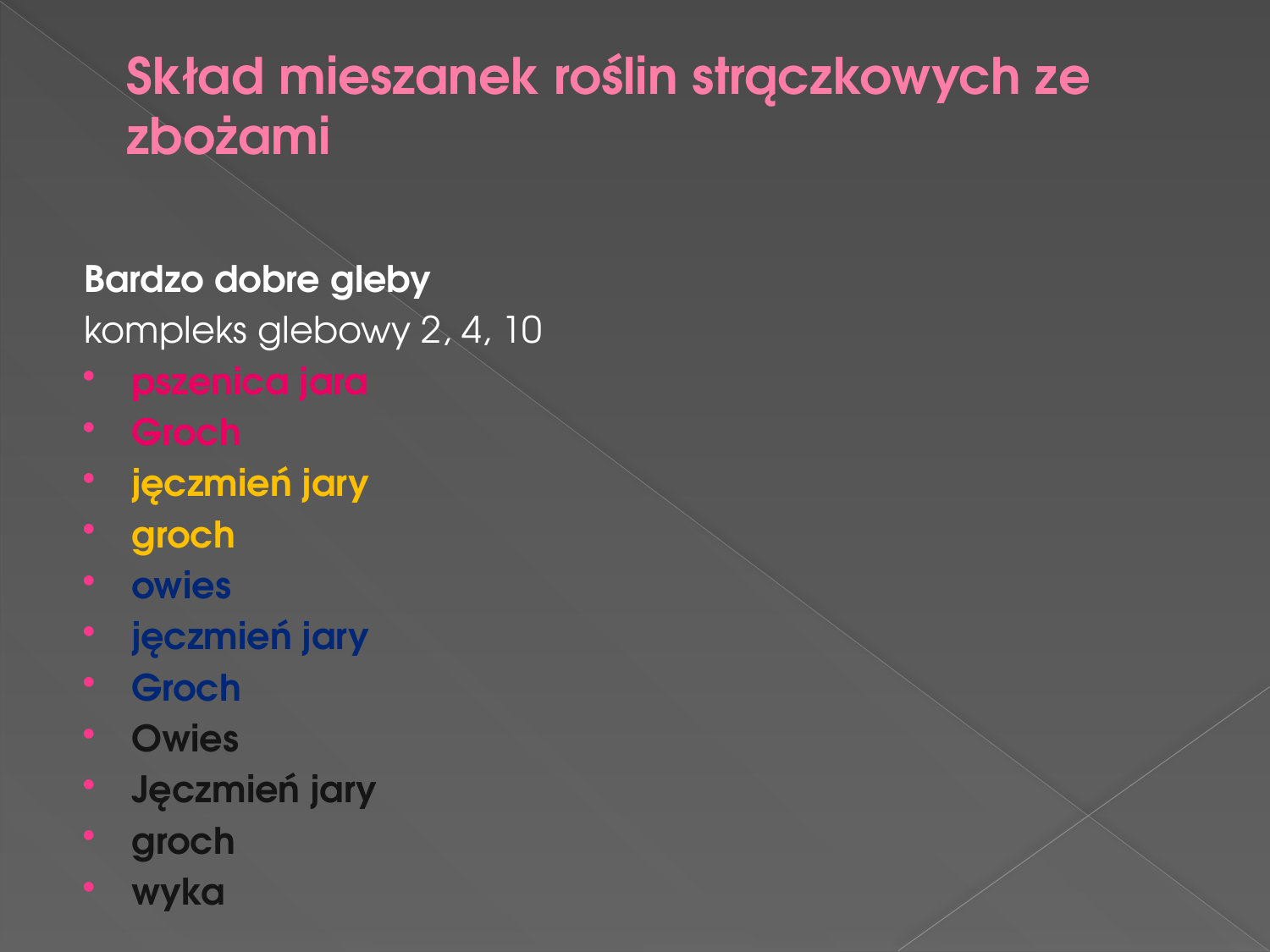

# Skład mieszanek roślin strączkowych ze zbożami

Bardzo dobre gleby
kompleks glebowy 2, 4, 10
pszenica jara
Groch
jęczmień jary
groch
owies
jęczmień jary
Groch
Owies
Jęczmień jary
groch
wyka